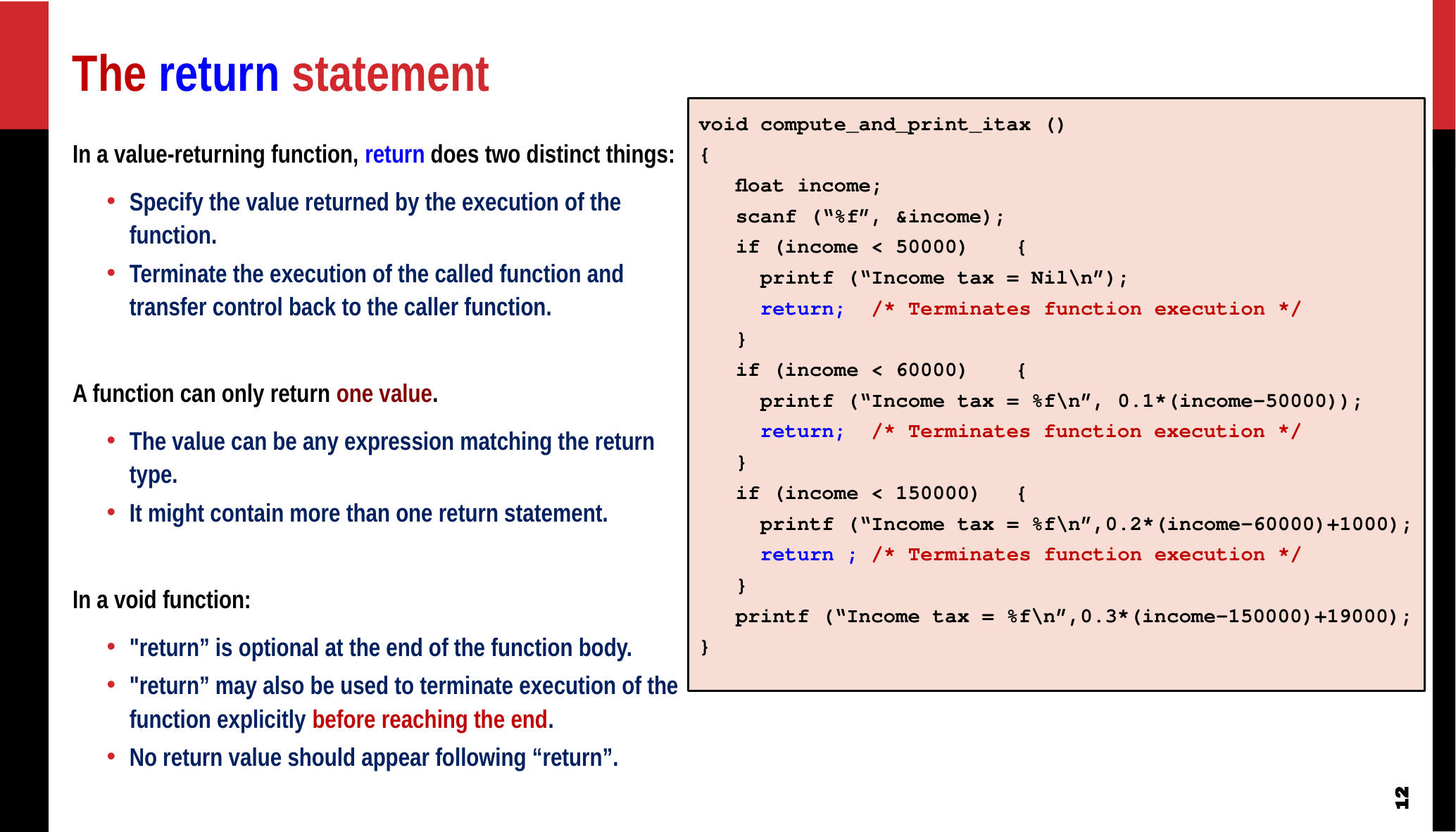

# The return statement
void compute_and_print_itax ()
{
   float income;
   scanf (“%f”, &income);
   if (income < 50000)	{
     printf (“Income tax = Nil\n”);
     return;  /* Terminates function execution */
   }
   if (income < 60000)	{
     printf (“Income tax = %f\n”, 0.1*(income-50000));
     return;  /* Terminates function execution */
   }
   if (income < 150000) 	{
     printf (“Income tax = %f\n”,0.2*(income-60000)+1000);
     return ; /* Terminates function execution */
   }
   printf (“Income tax = %f\n”,0.3*(income-150000)+19000);
}
In a value-returning function, return does two distinct things:
Specify the value returned by the execution of the function.
Terminate the execution of the called function and transfer control back to the caller function.

A function can only return one value.
The value can be any expression matching the return type.
It might contain more than one return statement.

In a void function:
"return” is optional at the end of the function body.
"return” may also be used to terminate execution of the function explicitly before reaching the end.
No return value should appear following “return”.
12